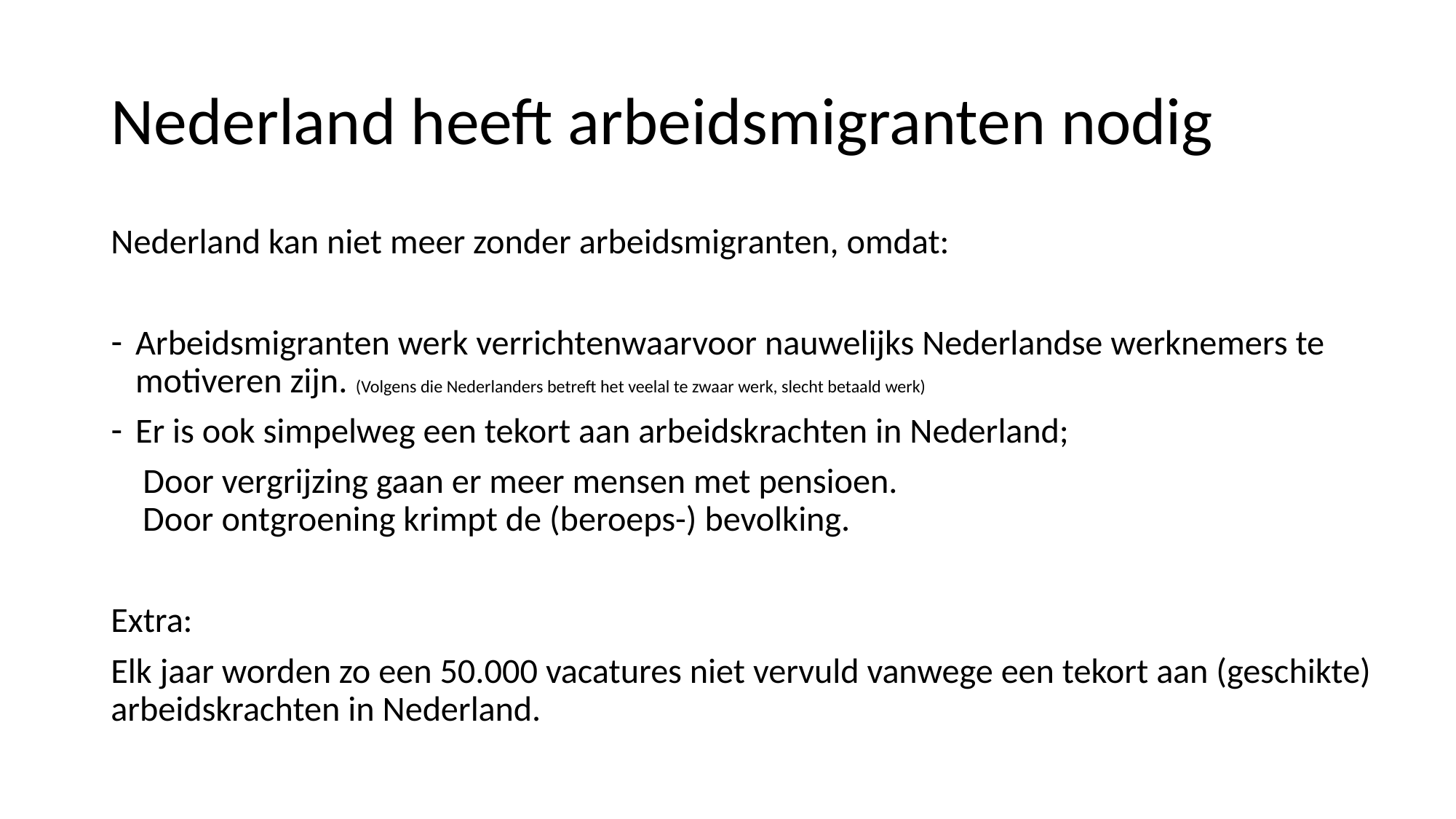

# Nederland heeft arbeidsmigranten nodig
Nederland kan niet meer zonder arbeidsmigranten, omdat:

Arbeidsmigranten werk verrichtenwaarvoor nauwelijks Nederlandse werknemers te motiveren zijn. (Volgens die Nederlanders betreft het veelal te zwaar werk, slecht betaald werk)
Er is ook simpelweg een tekort aan arbeidskrachten in Nederland;
    Door vergrijzing gaan er meer mensen met pensioen.
    Door ontgroening krimpt de (beroeps-) bevolking.

Extra:
Elk jaar worden zo een 50.000 vacatures niet vervuld vanwege een tekort aan (geschikte) arbeidskrachten in Nederland.